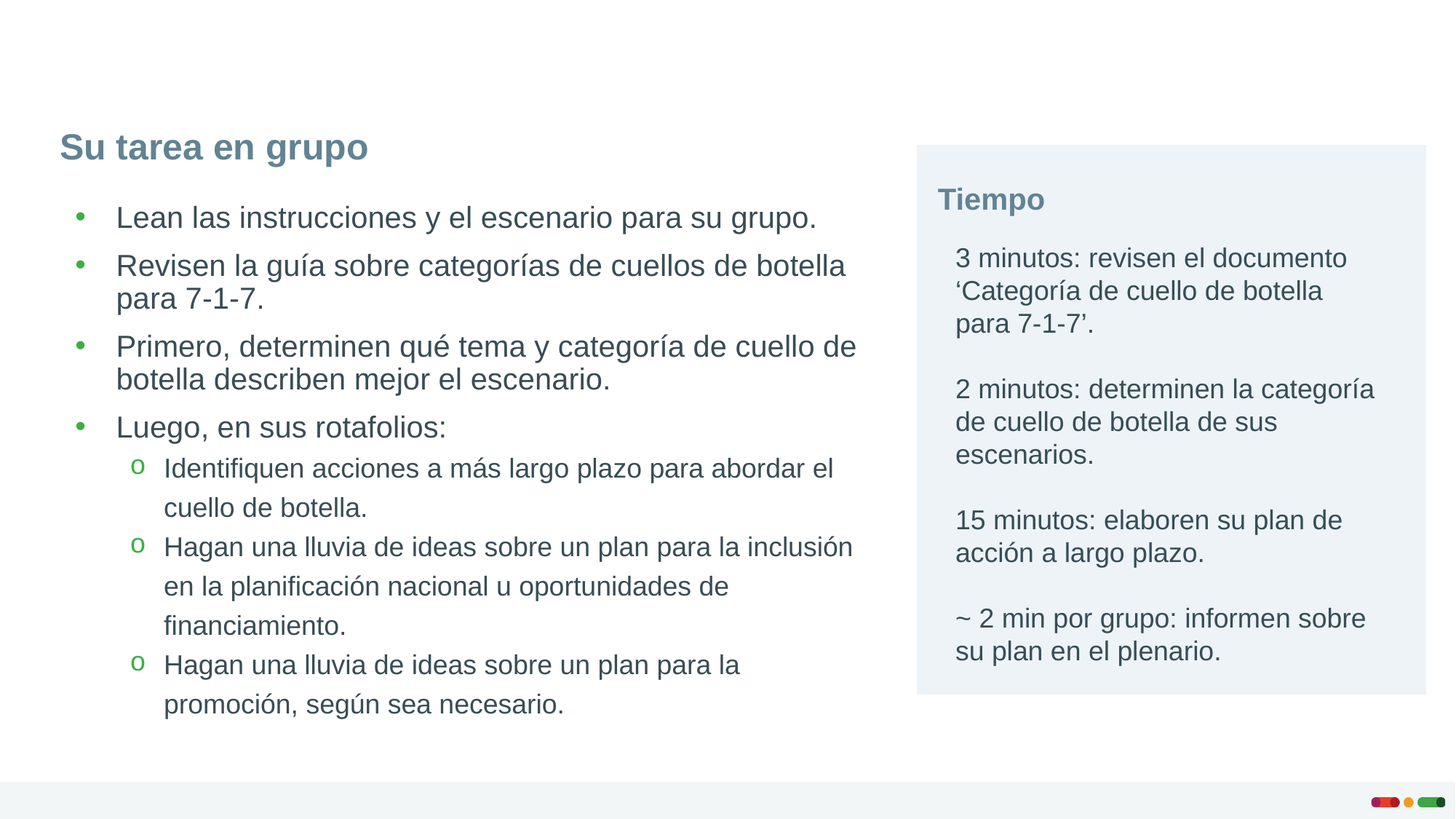

Su tarea en grupo
Tiempo

Lean las instrucciones y el escenario para su grupo.
Revisen la guía sobre categorías de cuellos de botella para 7-1-7.
Primero, determinen qué tema y categoría de cuello de botella describen mejor el escenario.
Luego, en sus rotafolios:
Identifiquen acciones a más largo plazo para abordar el cuello de botella.
Hagan una lluvia de ideas sobre un plan para la inclusión en la planificación nacional u oportunidades de financiamiento.
Hagan una lluvia de ideas sobre un plan para la promoción, según sea necesario.

3 minutos: revisen el documento ‘Categoría de cuello de botella
para 7-1-7’.

2 minutos: determinen la categoría de cuello de botella de sus escenarios.

15 minutos: elaboren su plan de acción a largo plazo.

~ 2 min por grupo: informen sobre su plan en el plenario.